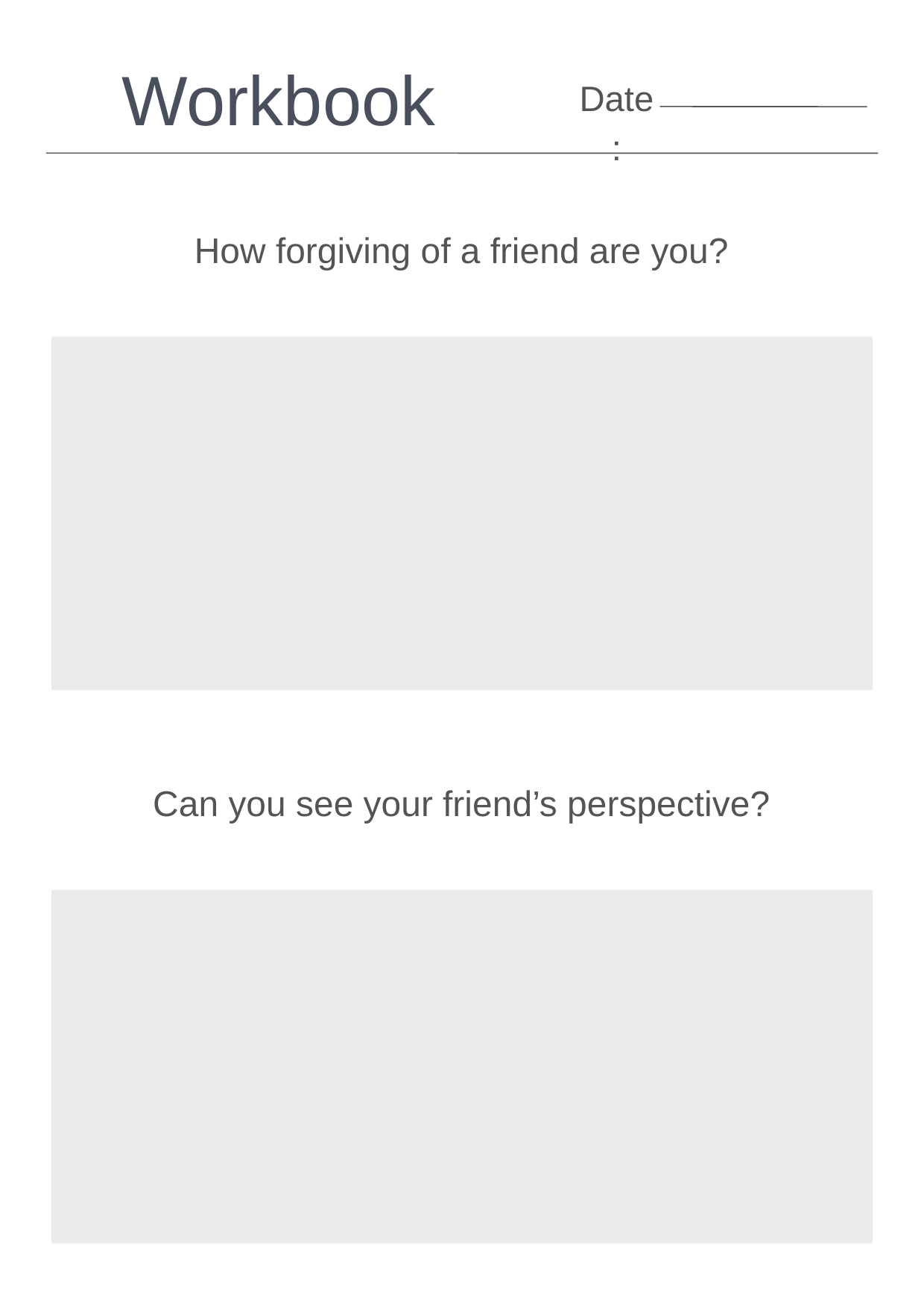

Workbook
Date:

How forgiving of a friend are you?

Can you see your friend’s perspective?